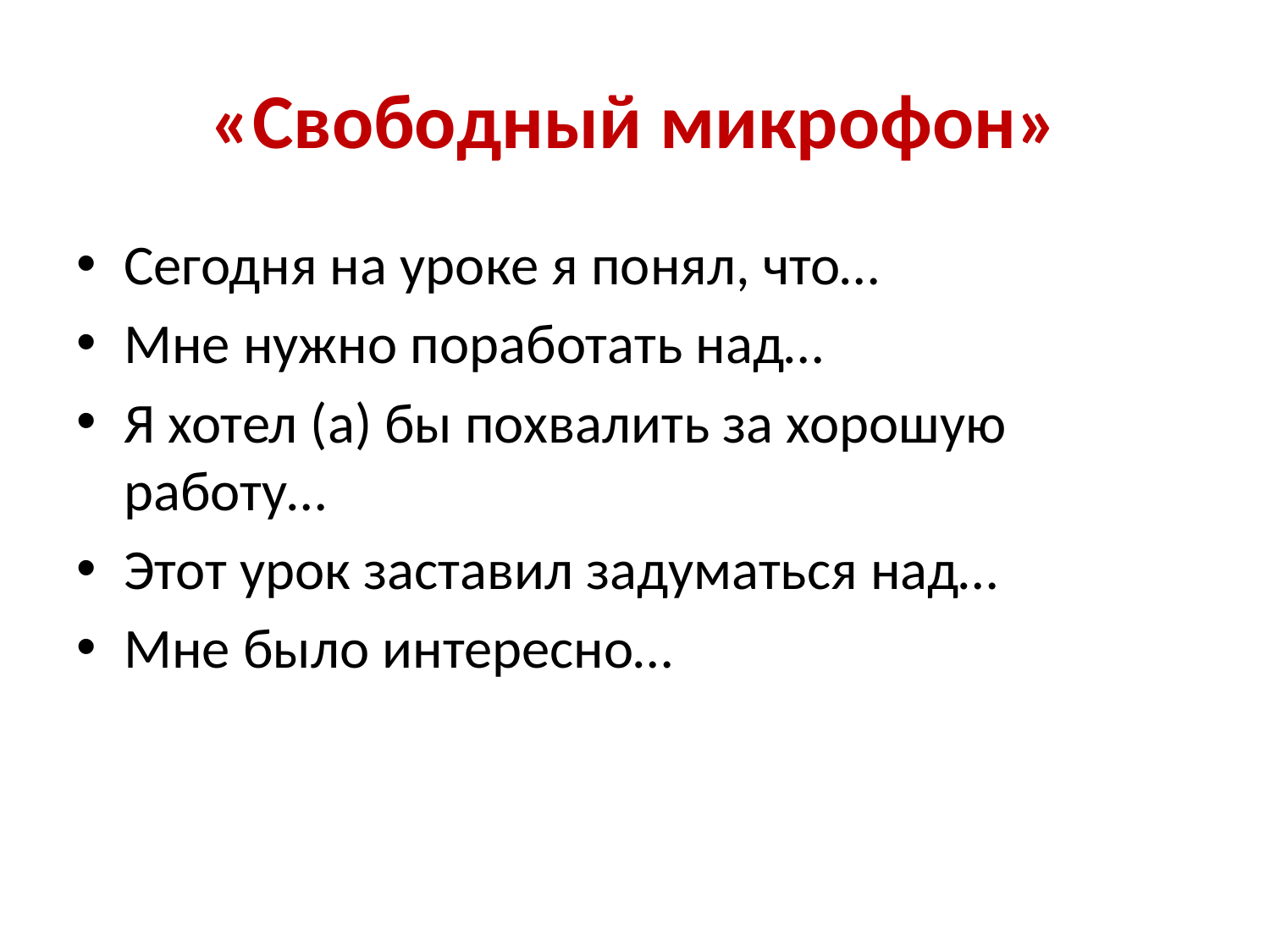

# «Свободный микрофон»
Сегодня на уроке я понял, что…
Мне нужно поработать над…
Я хотел (а) бы похвалить за хорошую работу…
Этот урок заставил задуматься над…
Мне было интересно…